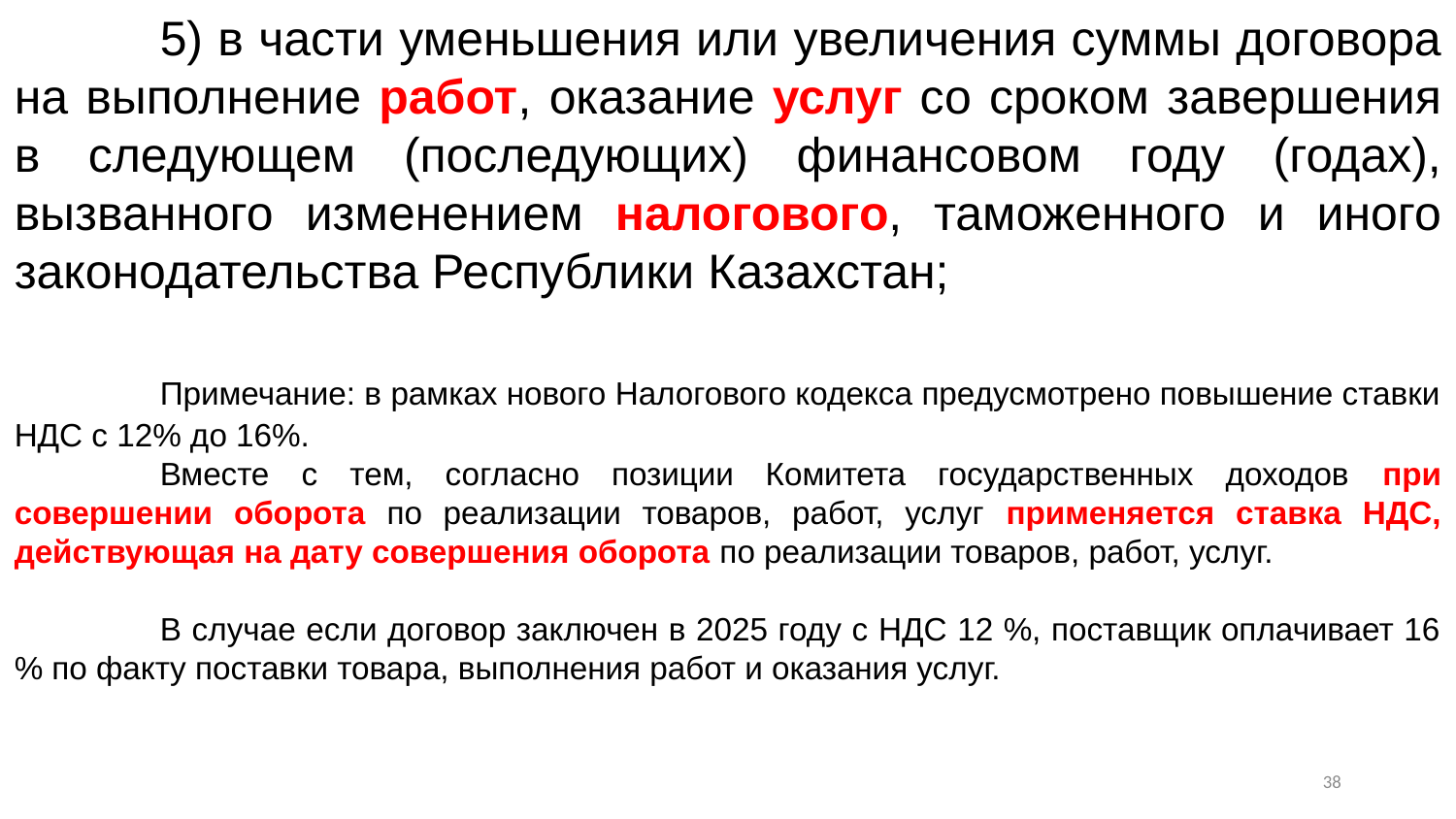

5) в части уменьшения или увеличения суммы договора на выполнение работ, оказание услуг со сроком завершения в следующем (последующих) финансовом году (годах), вызванного изменением налогового, таможенного и иного законодательства Республики Казахстан;

	Примечание: в рамках нового Налогового кодекса предусмотрено повышение ставки НДС с 12% до 16%.
	Вместе с тем, согласно позиции Комитета государственных доходов при совершении оборота по реализации товаров, работ, услуг применяется ставка НДС, действующая на дату совершения оборота по реализации товаров, работ, услуг.

	В случае если договор заключен в 2025 году с НДС 12 %, поставщик оплачивает 16 % по факту поставки товара, выполнения работ и оказания услуг.

38